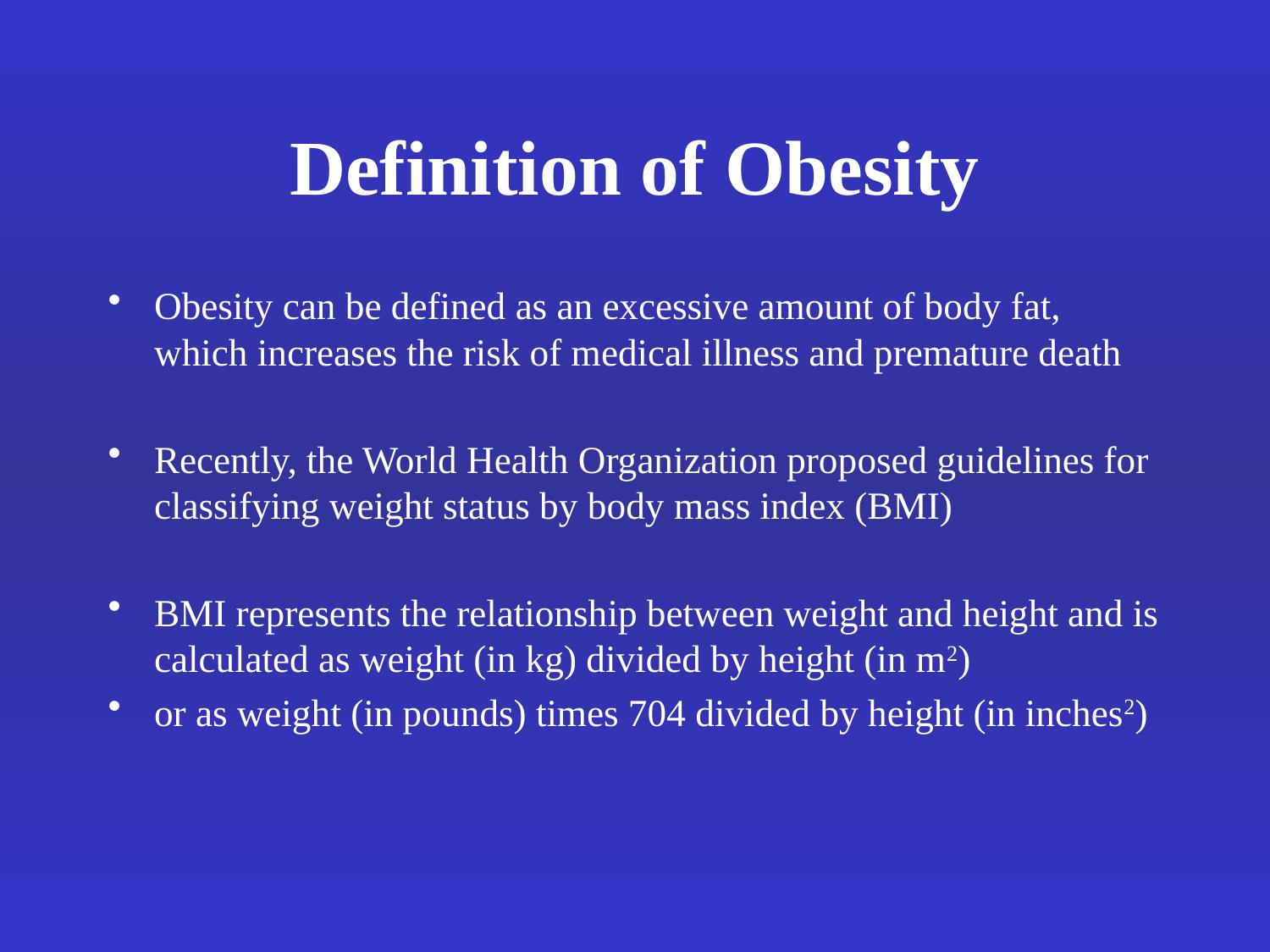

# Definition of Obesity
Obesity can be defined as an excessive amount of body fat, which increases the risk of medical illness and premature death

Recently, the World Health Organization proposed guidelines for classifying weight status by body mass index (BMI)

BMI represents the relationship between weight and height and is calculated as weight (in kg) divided by height (in m2)
or as weight (in pounds) times 704 divided by height (in inches2)